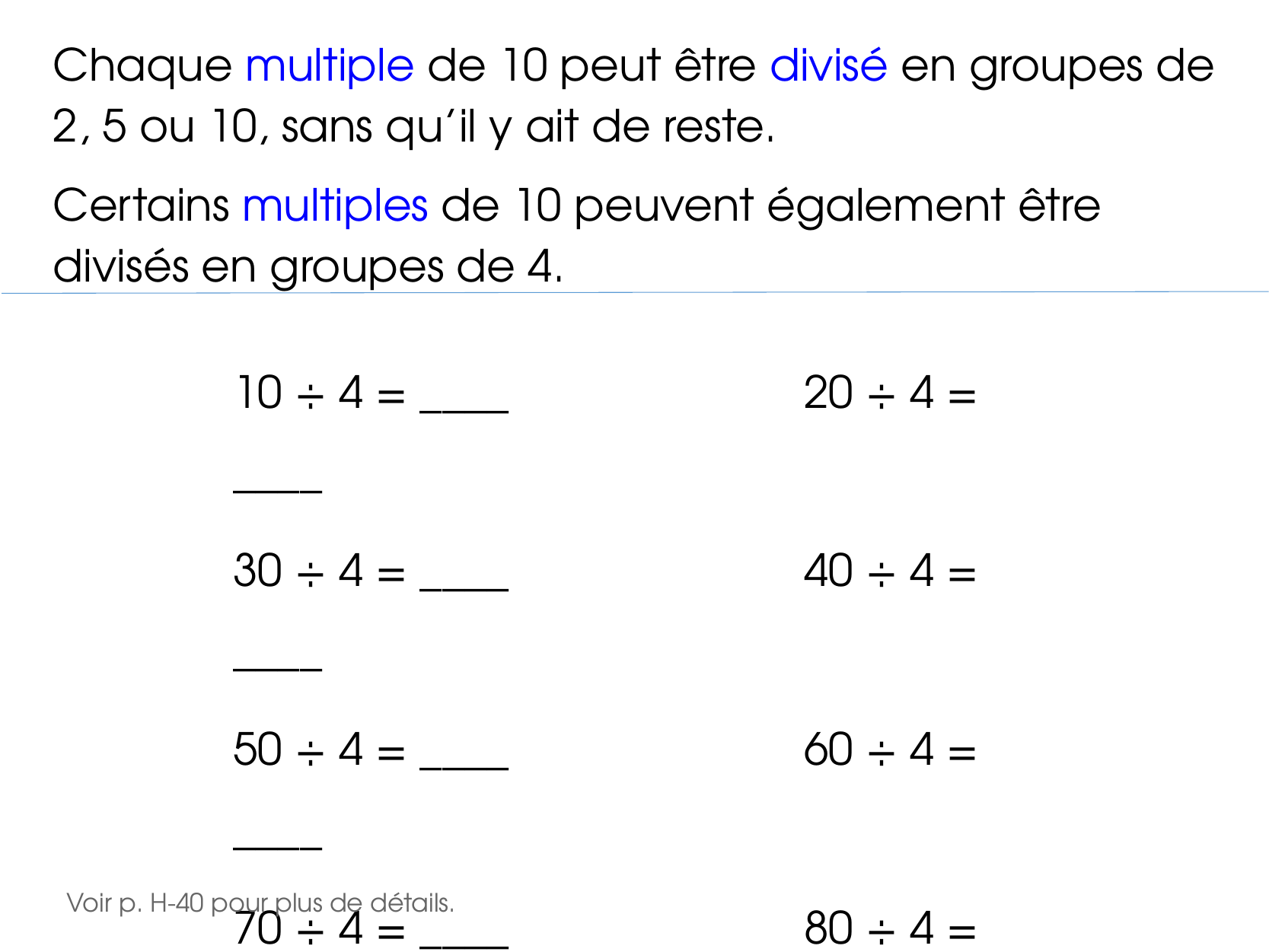

Chaque multiple de 10 peut être divisé en groupes de 2, 5 ou 10, sans qu’il y ait de reste.
Certains multiples de 10 peuvent également être divisés en groupes de 4.
10 ÷ 4 = ____      		20 ÷ 4 = ____
30 ÷ 4 = ____      		40 ÷ 4 = ____
50 ÷ 4 = ____      		60 ÷ 4 = ____
70 ÷ 4 = ____      		80 ÷ 4 = ____
90 ÷ 4 = ____      		100 ÷ 4 = ____
Voir p. H-40 pour plus de détails.